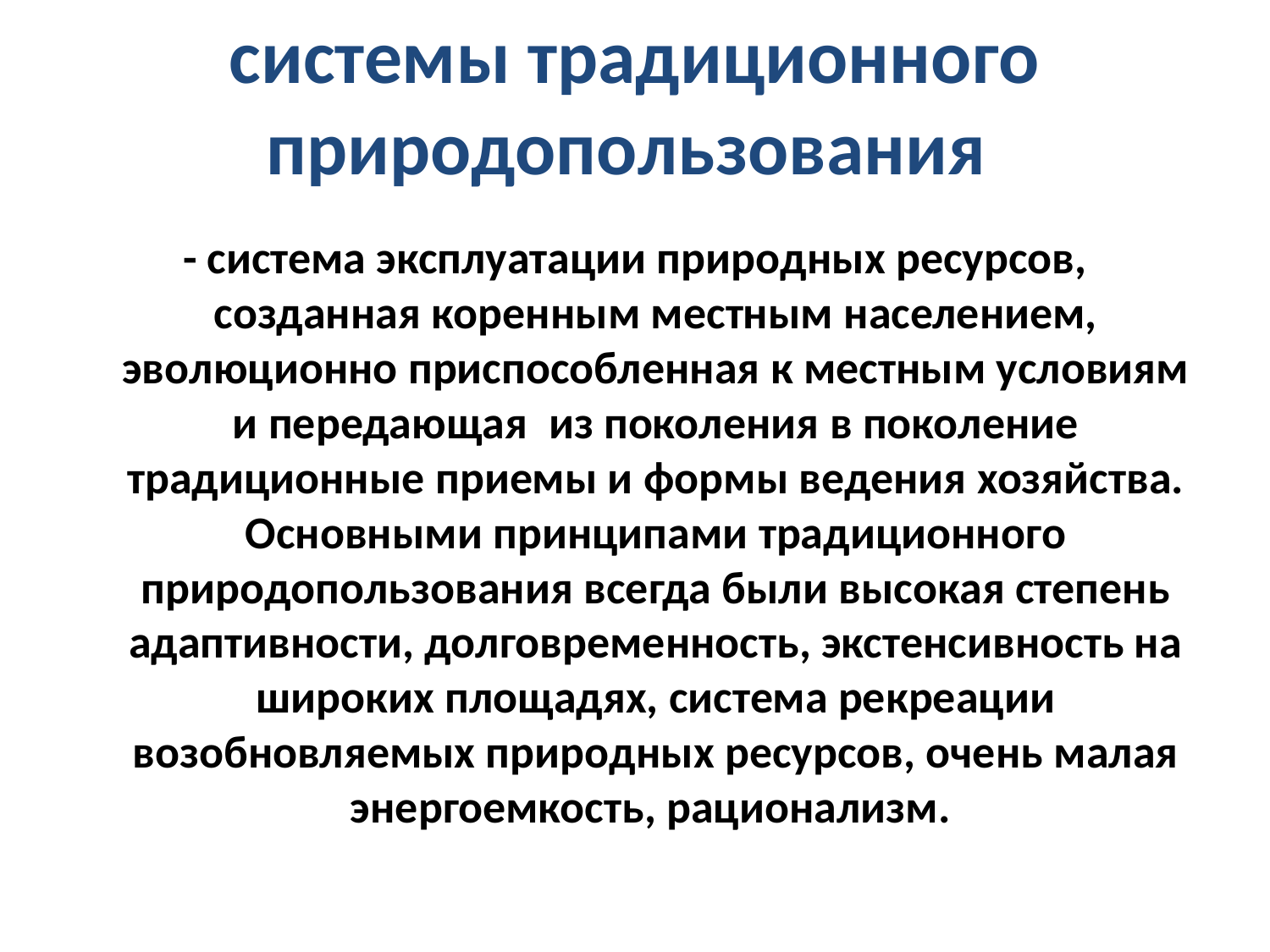

# системы традиционного природопользования
- система эксплуатации природных ресурсов, созданная коренным местным населением, эволюционно приспособленная к местным условиям и передающая  из поколения в поколение традиционные приемы и формы ведения хозяйства. Основными принципами традиционного природопользования всегда были высокая степень адаптивности, долговременность, экстенсивность на широких площадях, система рекреации возобновляемых природных ресурсов, очень малая энергоемкость, рационализм.